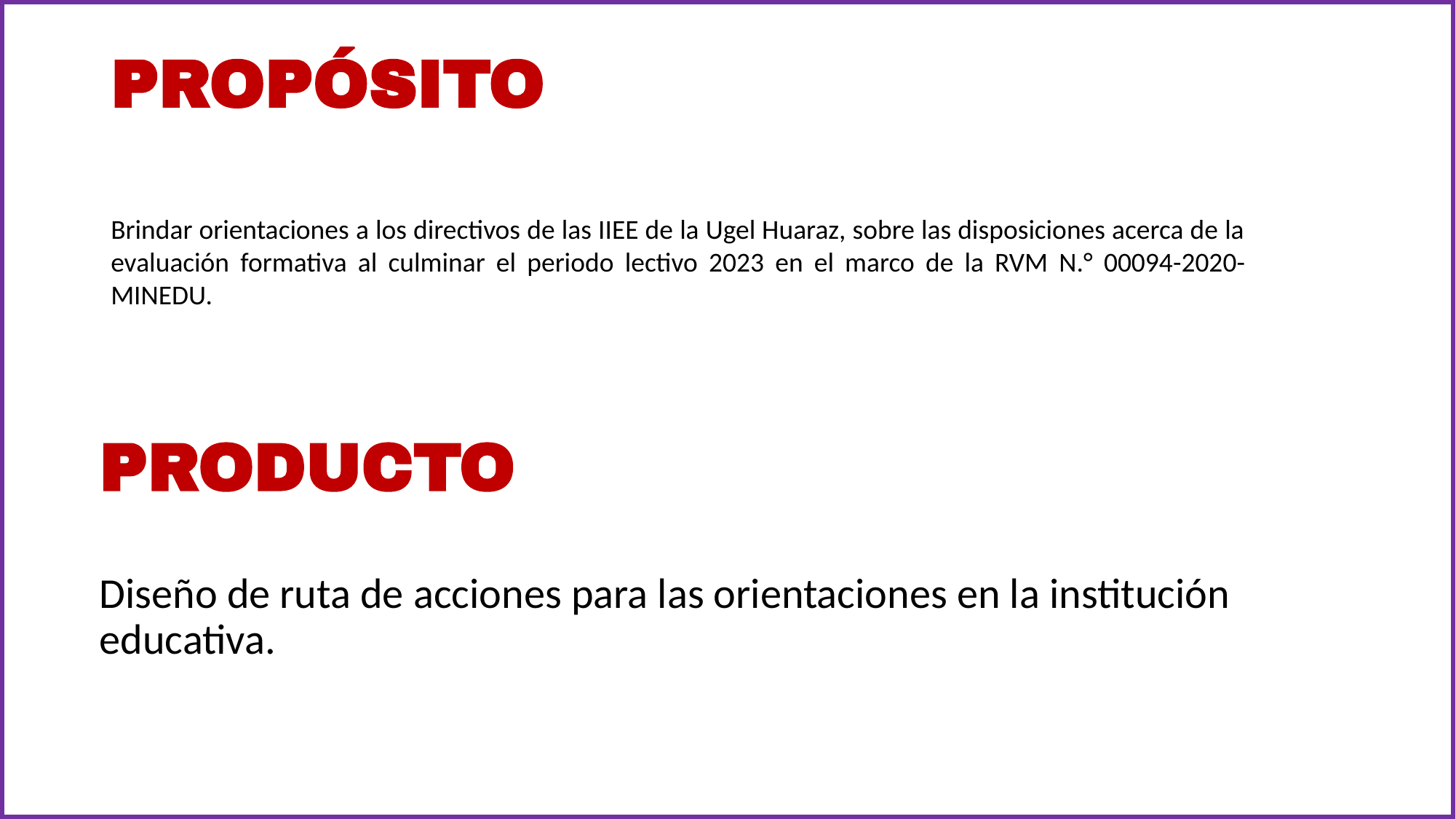

PROPÓSITO
Brindar orientaciones a los directivos de las IIEE de la Ugel Huaraz, sobre las disposiciones acerca de la evaluación formativa al culminar el periodo lectivo 2023 en el marco de la RVM N.° 00094-2020-MINEDU.
PRODUCTO
Diseño de ruta de acciones para las orientaciones en la institución educativa.